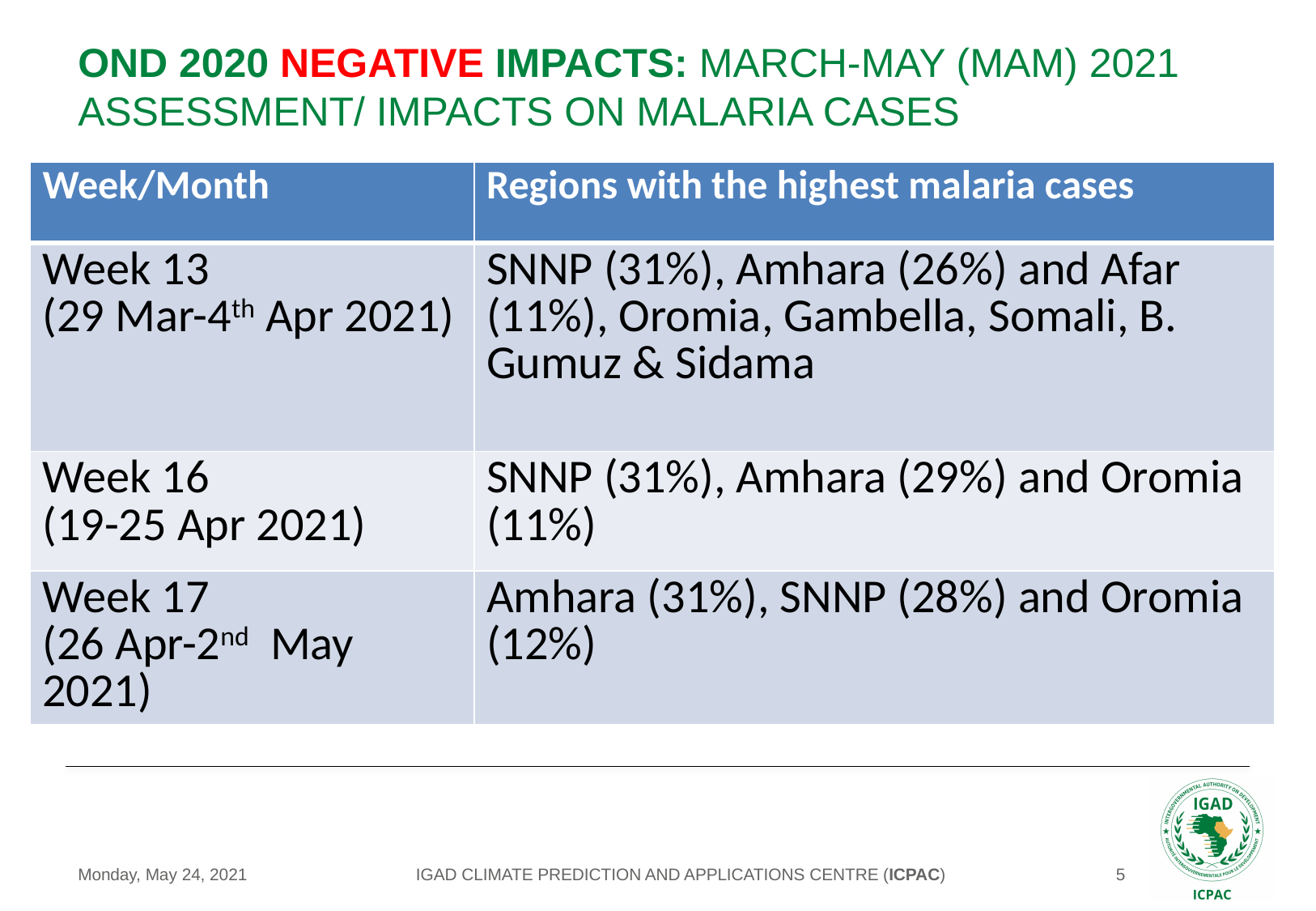

# OND 2020 NEGATIVE IMPACTS: March-May (MAM) 2021 assessment/ impacts on malaria cases
| Week/Month | Regions with the highest malaria cases |
| --- | --- |
| Week 13 (29 Mar-4th Apr 2021) | SNNP (31%), Amhara (26%) and Afar (11%), Oromia, Gambella, Somali, B. Gumuz & Sidama |
| Week 16 (19-25 Apr 2021) | SNNP (31%), Amhara (29%) and Oromia (11%) |
| Week 17 (26 Apr-2nd May 2021) | Amhara (31%), SNNP (28%) and Oromia (12%) |
IGAD CLIMATE PREDICTION AND APPLICATIONS CENTRE (ICPAC)
Monday, May 24, 2021
5